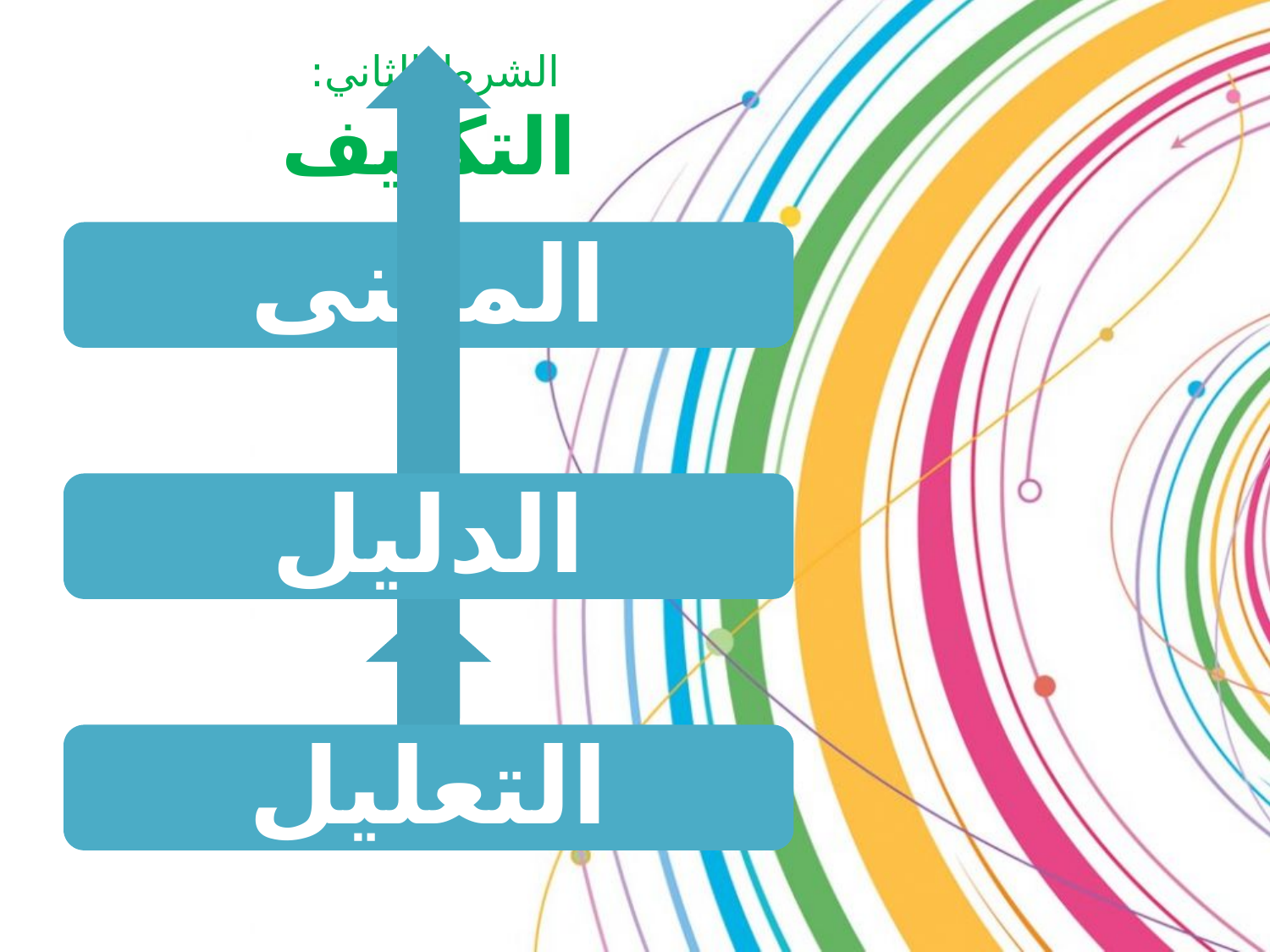

# الشرط الثاني: التكليف
المعنى
الدليل
التعليل